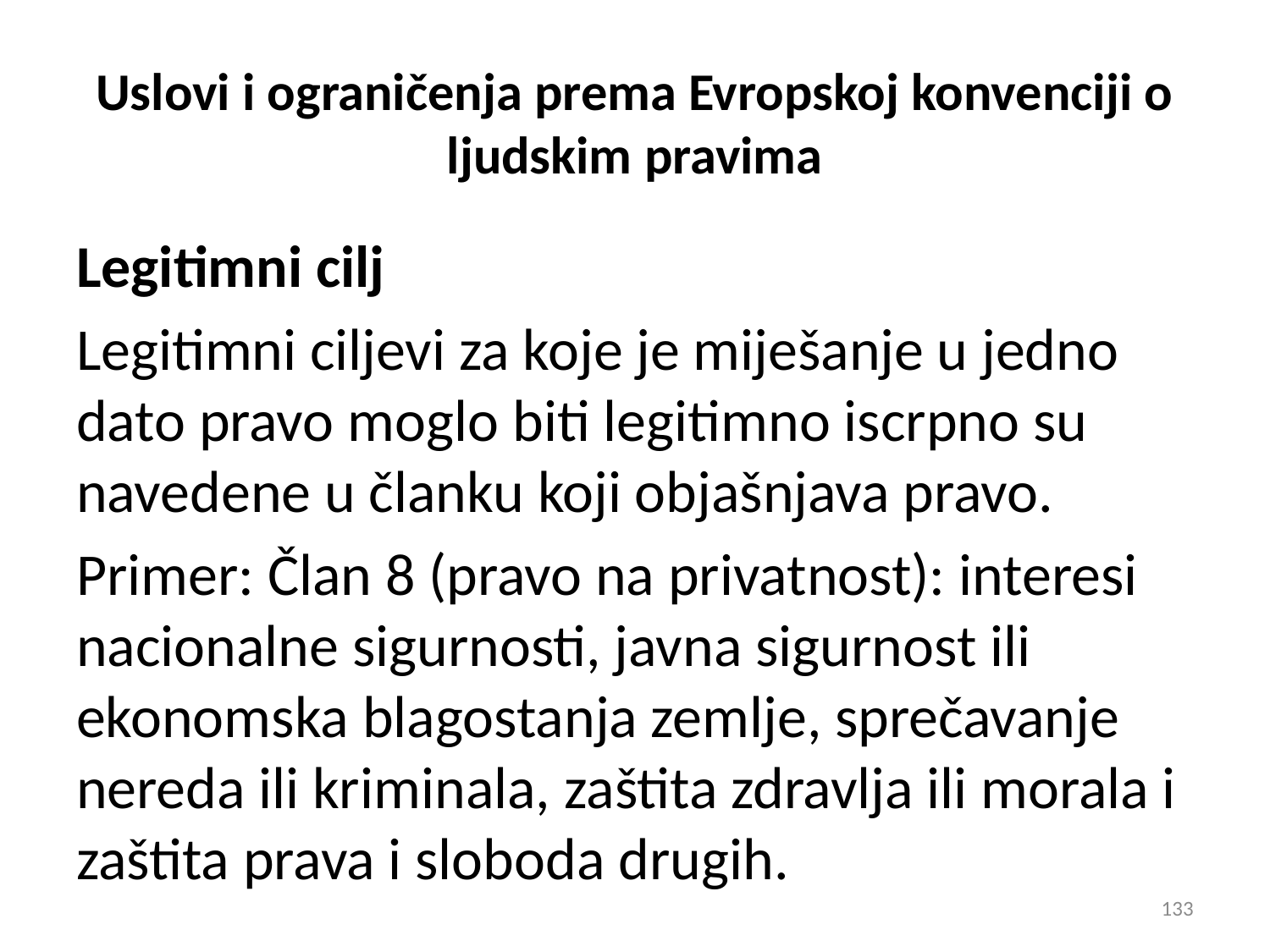

# Uslovi i ograničenja prema Evropskoj konvenciji o ljudskim pravima
Legitimni cilj
Legitimni ciljevi za koje je miješanje u jedno dato pravo moglo biti legitimno iscrpno su navedene u članku koji objašnjava pravo.
Primer: Član 8 (pravo na privatnost): interesi nacionalne sigurnosti, javna sigurnost ili ekonomska blagostanja zemlje, sprečavanje nereda ili kriminala, zaštita zdravlja ili morala i zaštita prava i sloboda drugih.

133